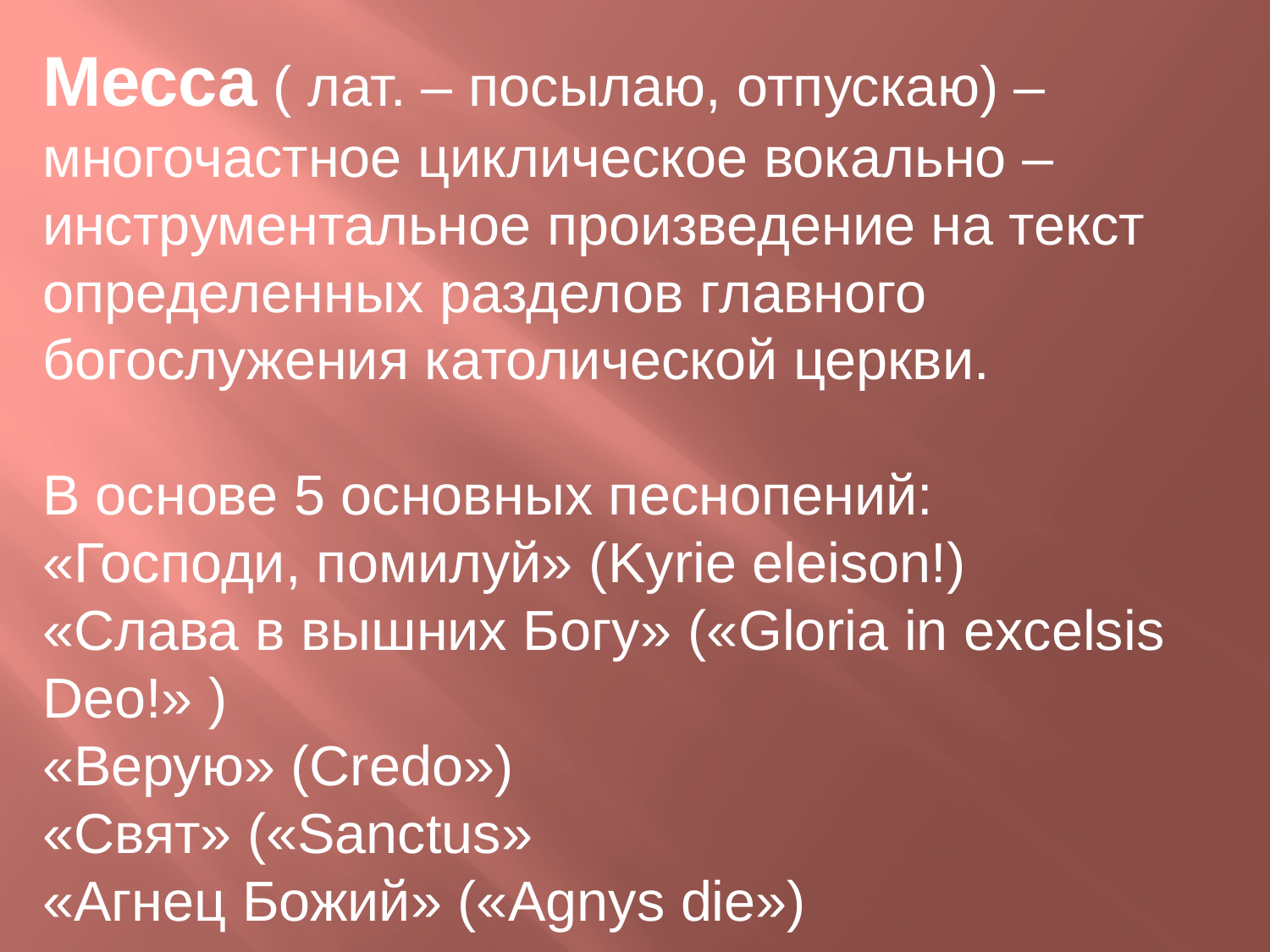

Месса ( лат. – посылаю, отпускаю) – многочастное циклическое вокально – инструментальное произведение на текст определенных разделов главного
богослужения католической церкви.

В основе 5 основных песнопений:
«Господи, помилуй» (Kyrie eleison!)
«Слава в вышних Богу» («Gloria in excelsis Deo!» )
«Верую» (Credo»)
«Свят» («Sanctus»
«Агнец Божий» («Agnys die»)